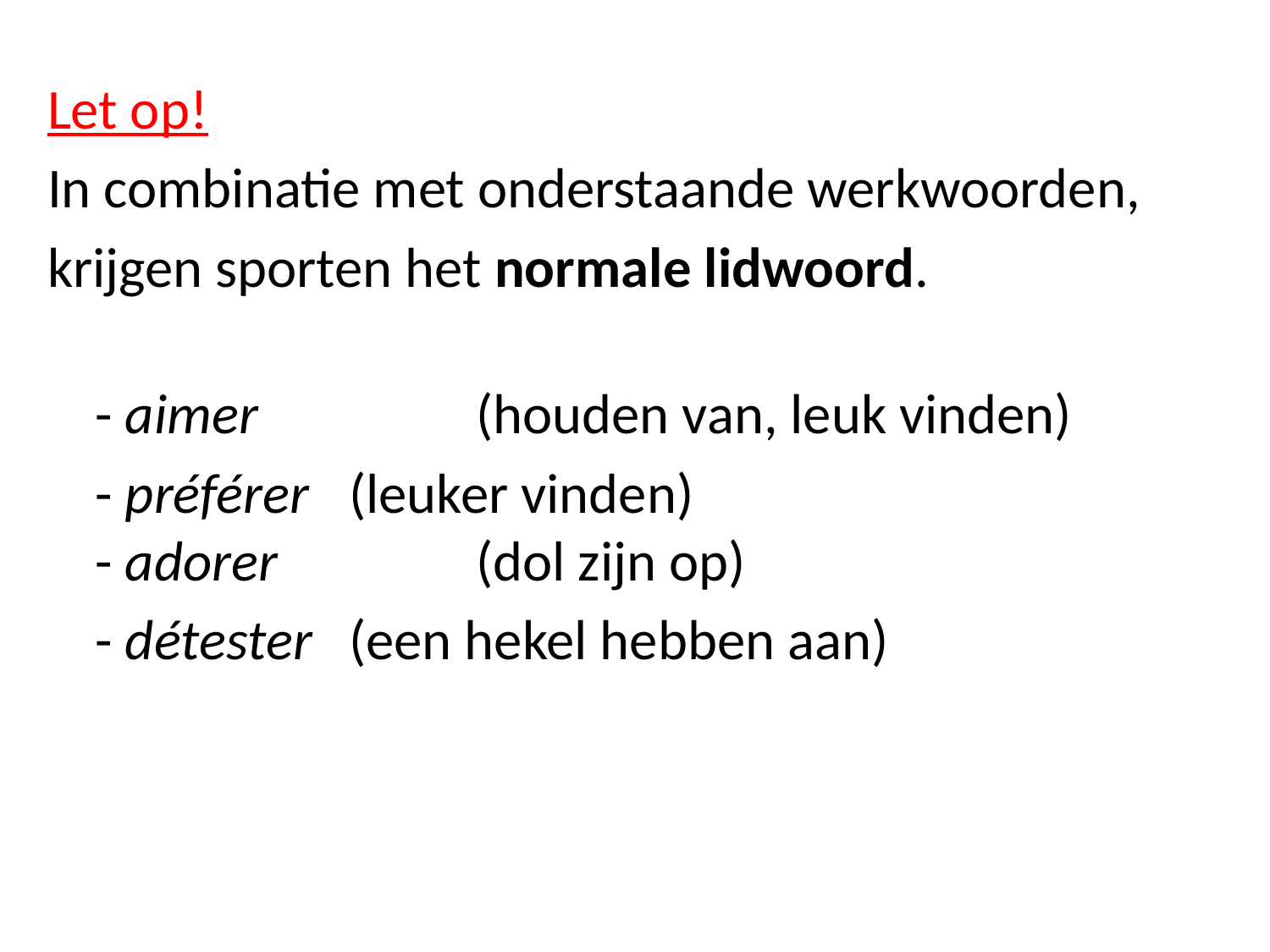

Let op!
In combinatie met onderstaande werkwoorden,
krijgen sporten het normale lidwoord.
	- aimer		(houden van, leuk vinden)
	- préférer 	(leuker vinden)
- adorer		(dol zijn op)
	- détester	(een hekel hebben aan)